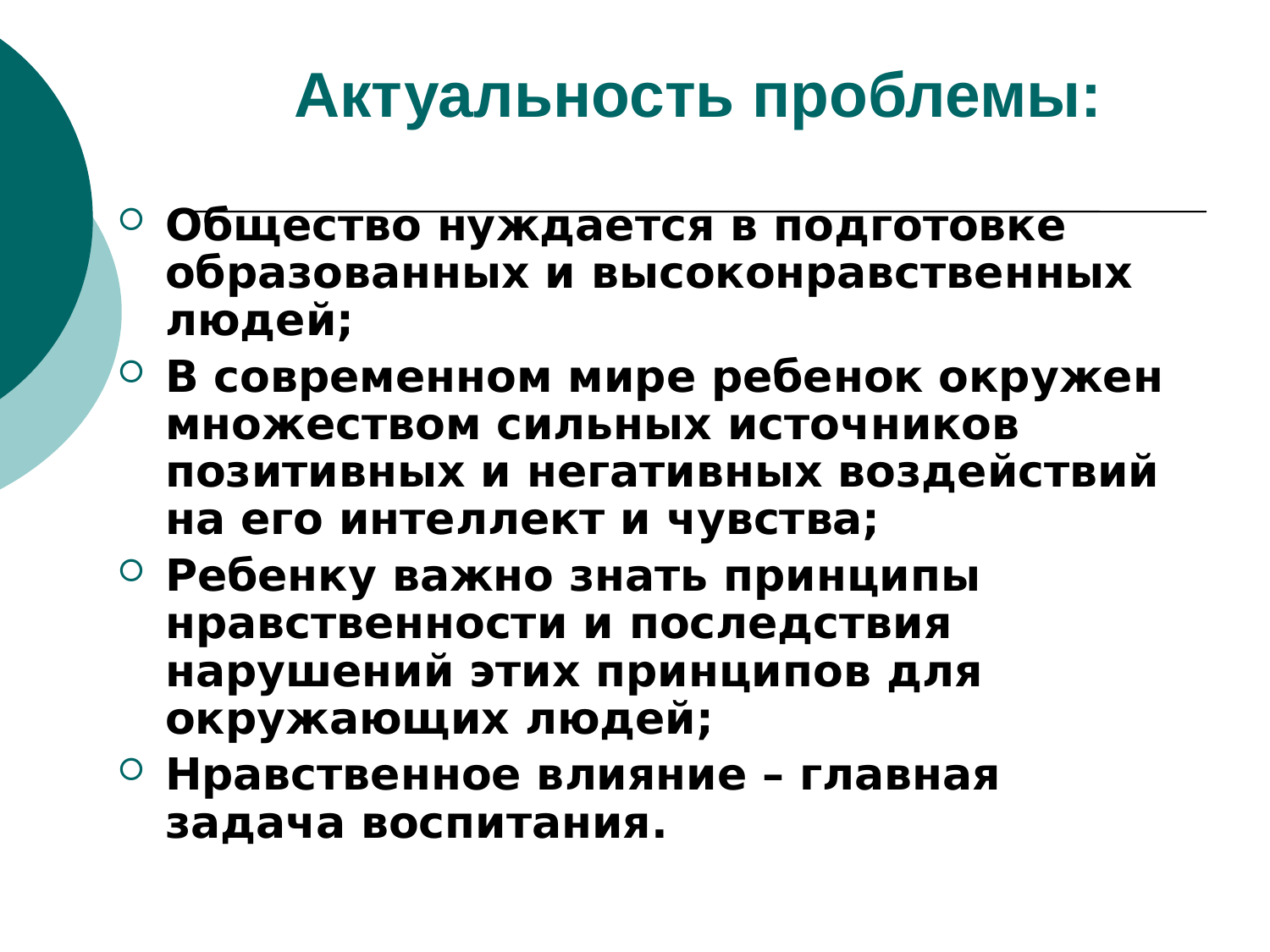

# Актуальность проблемы:
Общество нуждается в подготовке образованных и высоконравственных людей;
В современном мире ребенок окружен множеством сильных источников позитивных и негативных воздействий на его интеллект и чувства;
Ребенку важно знать принципы нравственности и последствия нарушений этих принципов для окружающих людей;
Нравственное влияние – главная задача воспитания.